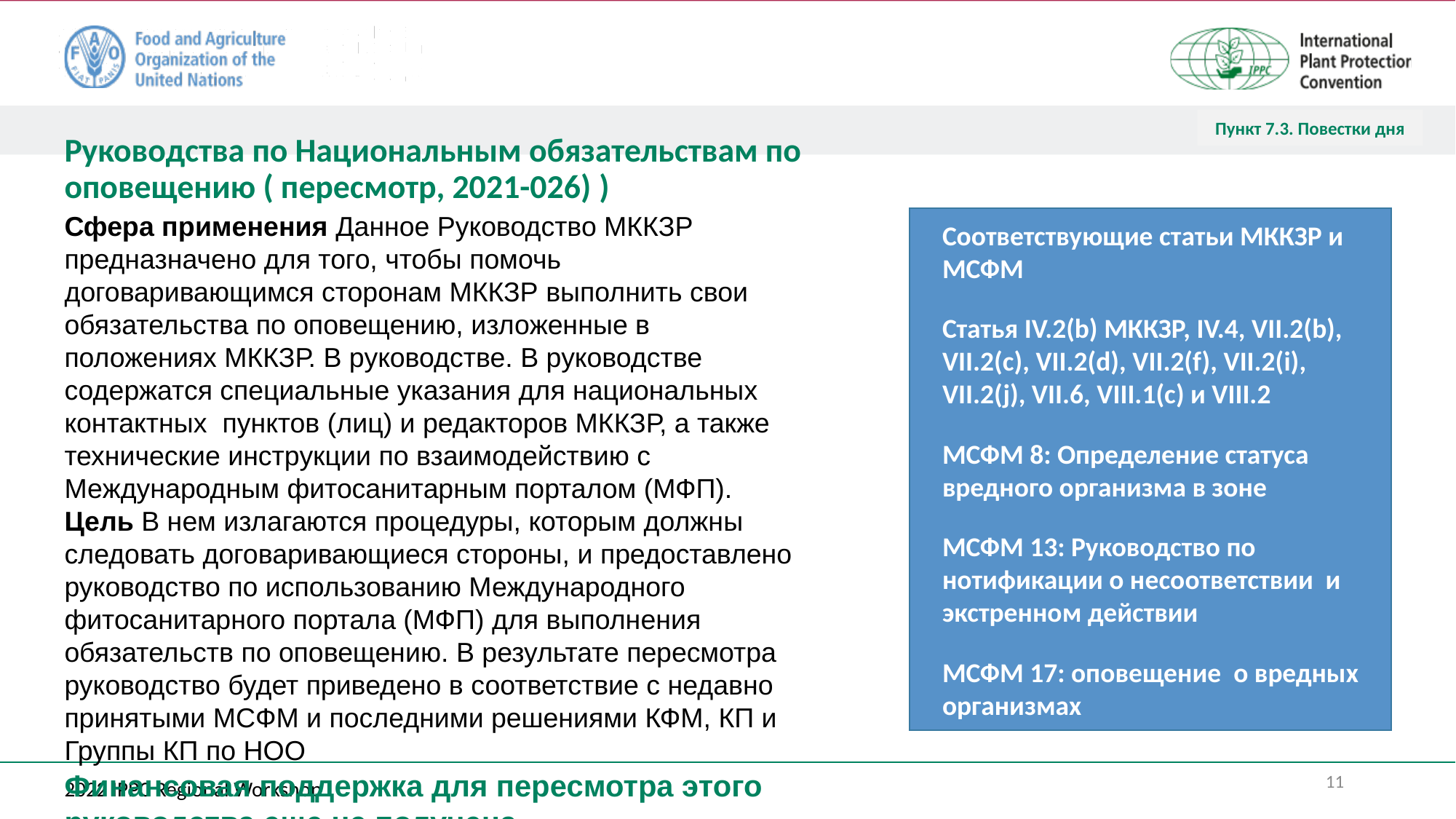

Пункт 7.3. Повестки дня
# Руководства по Национальным обязательствам по оповещению ( пересмотр, 2021-026) )
Соответствующие статьи МККЗР и МСФМ
Статья IV.2(b) МККЗР, IV.4, VII.2(b), VII.2(c), VII.2(d), VII.2(f), VII.2(i), VII.2(j), VII.6, VIII.1(c) и VIII.2
МСФМ 8: Определение статуса вредного организма в зоне
МСФМ 13: Руководство по нотификации о несоответствии  и экстренном действии
МСФМ 17: оповещение  о вредных организмах
Сфера применения Данное Руководство МККЗР предназначено для того, чтобы помочь договаривающимся сторонам МККЗР выполнить свои обязательства по оповещению, изложенные в положениях МККЗР. В руководстве. В руководстве содержатся специальные указания для национальных контактных  пунктов (лиц) и редакторов МККЗР, а также технические инструкции по взаимодействию с Международным фитосанитарным порталом (МФП).
Цель В нем излагаются процедуры, которым должны следовать договаривающиеся стороны, и предоставлено руководство по использованию Международного фитосанитарного портала (МФП) для выполнения обязательств по оповещению. В результате пересмотра руководство будет приведено в соответствие с недавно принятыми МСФМ и последними решениями КФМ, КП и Группы КП по НОО
Финансовая поддержка для пересмотра этого руководства еще не получена
11